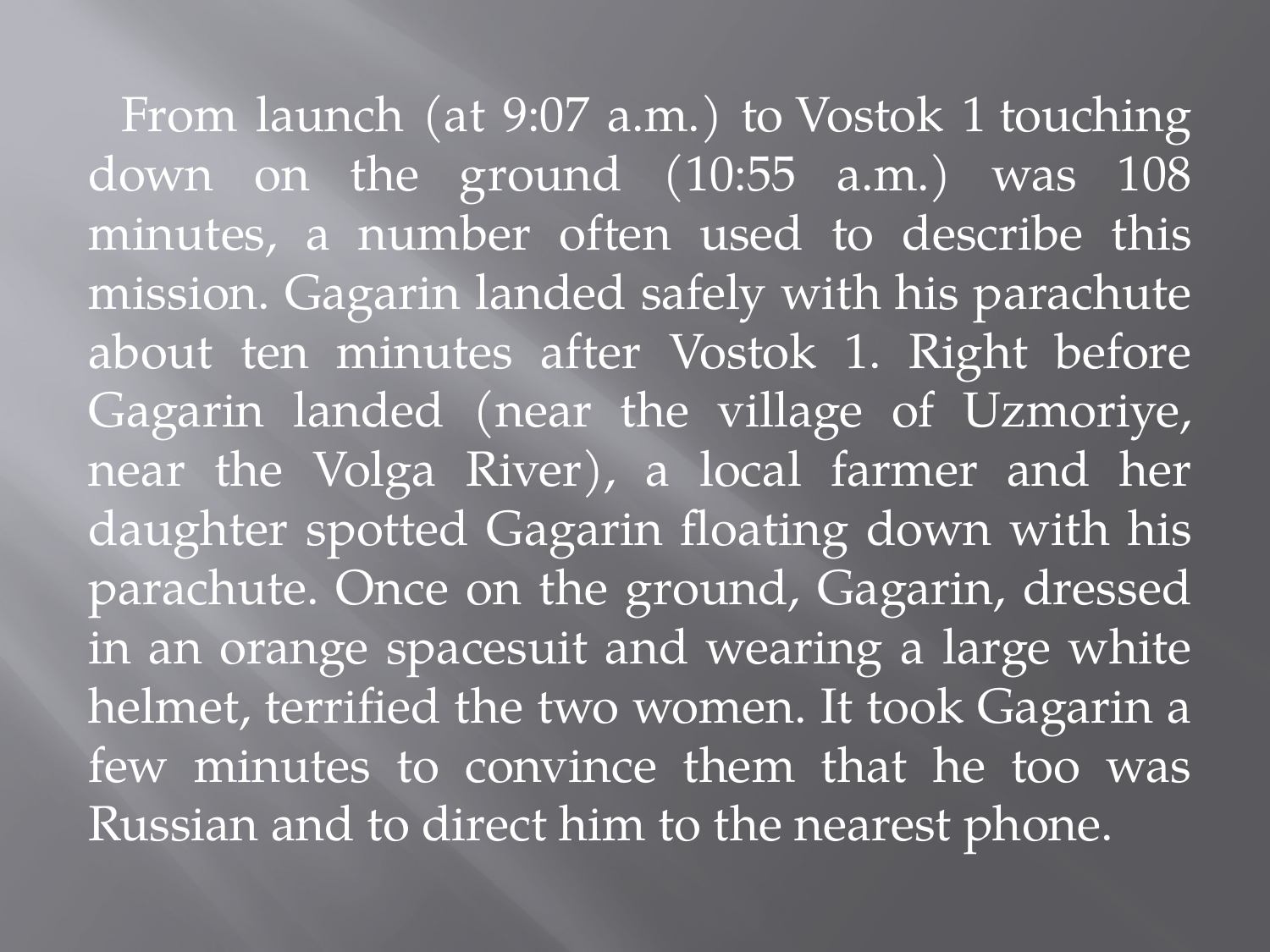

From launch (at 9:07 a.m.) to Vostok 1 touching down on the ground (10:55 a.m.) was 108 minutes, a number often used to describe this mission. Gagarin landed safely with his parachute about ten minutes after Vostok 1. Right before Gagarin landed (near the village of Uzmoriye, near the Volga River), a local farmer and her daughter spotted Gagarin floating down with his parachute. Once on the ground, Gagarin, dressed in an orange spacesuit and wearing a large white helmet, terrified the two women. It took Gagarin a few minutes to convince them that he too was Russian and to direct him to the nearest phone.